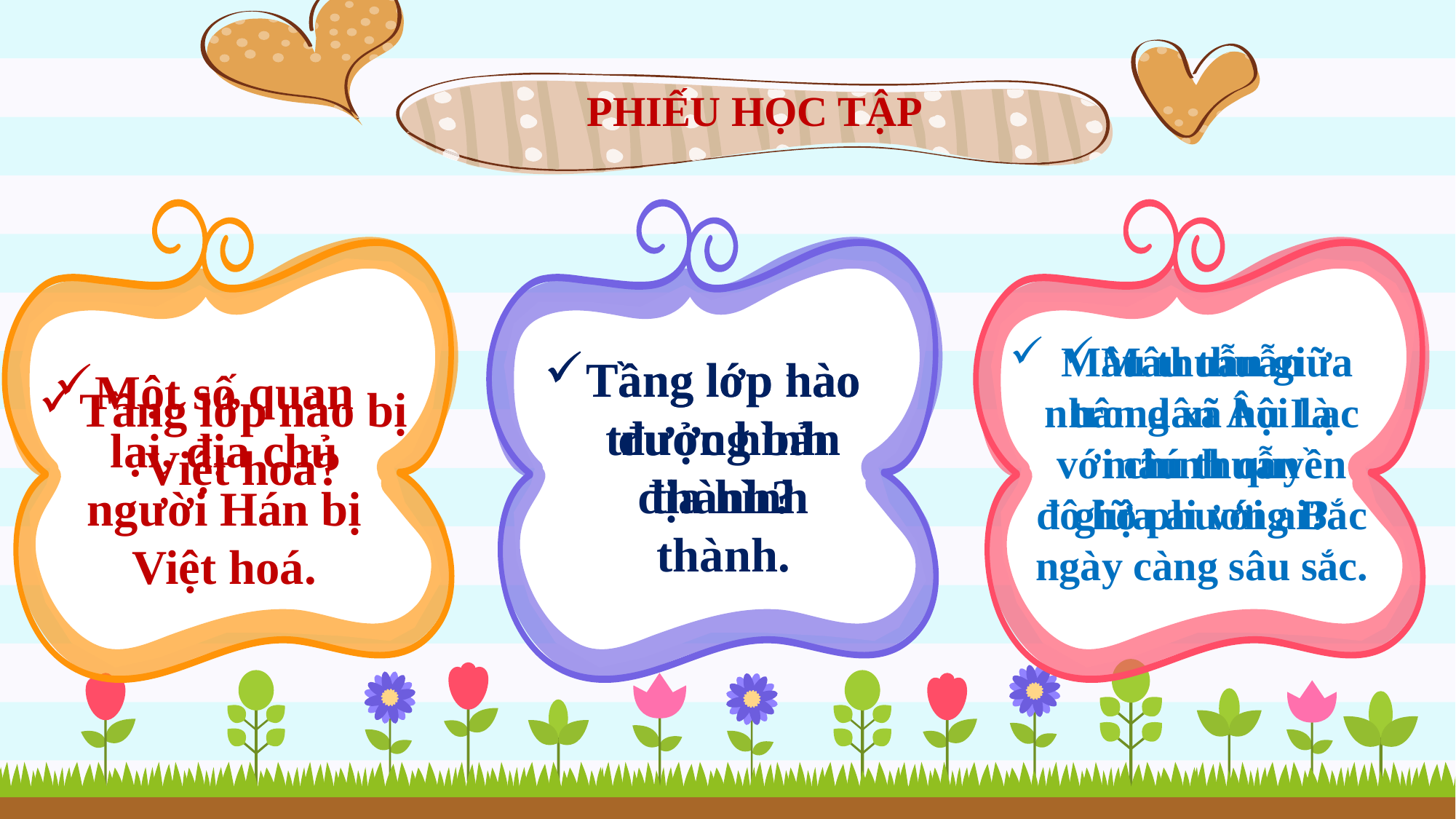

PHIẾU HỌC TẬP

 Mâu thuẫn giữa nhân dân Âu Lạc với chính quyền đô hộ phương Bắc ngày càng sâu sắc.
Mâu thuẫn trong xã hội là mâu thuẫn giữa ai với ai?
Tầng lớp nào được hình thành?
Tầng lớp hào trưởng bản địa hình thành.
Một số quan lại, địa chủ người Hán bị Việt hoá.
Tầng lớp nào bị Việt hoá?